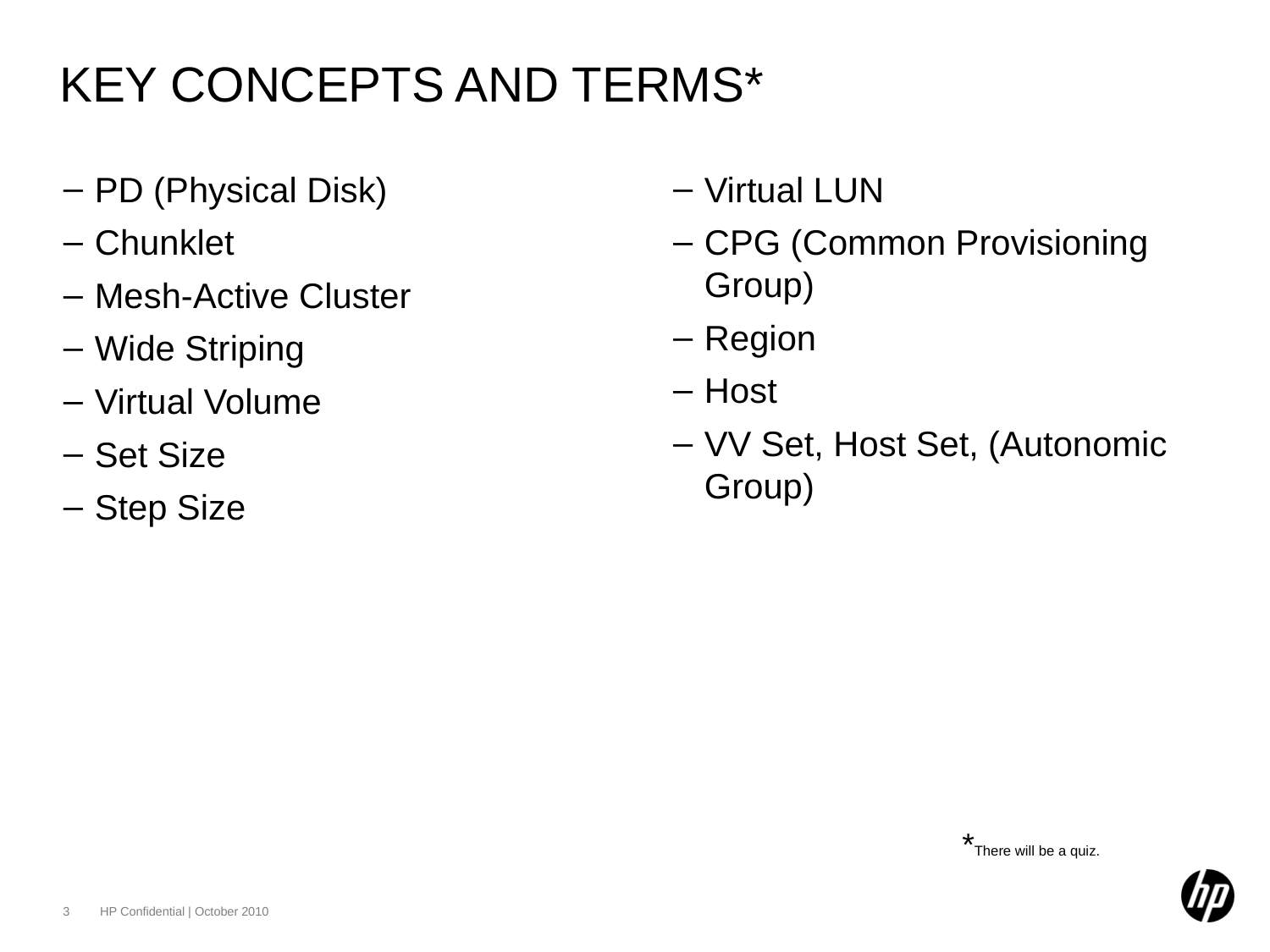

Key Concepts and Terms*
PD (Physical Disk)
Chunklet
Mesh-Active Cluster
Wide Striping
Virtual Volume
Set Size
Step Size

Virtual LUN
CPG (Common Provisioning Group)
Region
Host
VV Set, Host Set, (Autonomic Group)
*There will be a quiz.